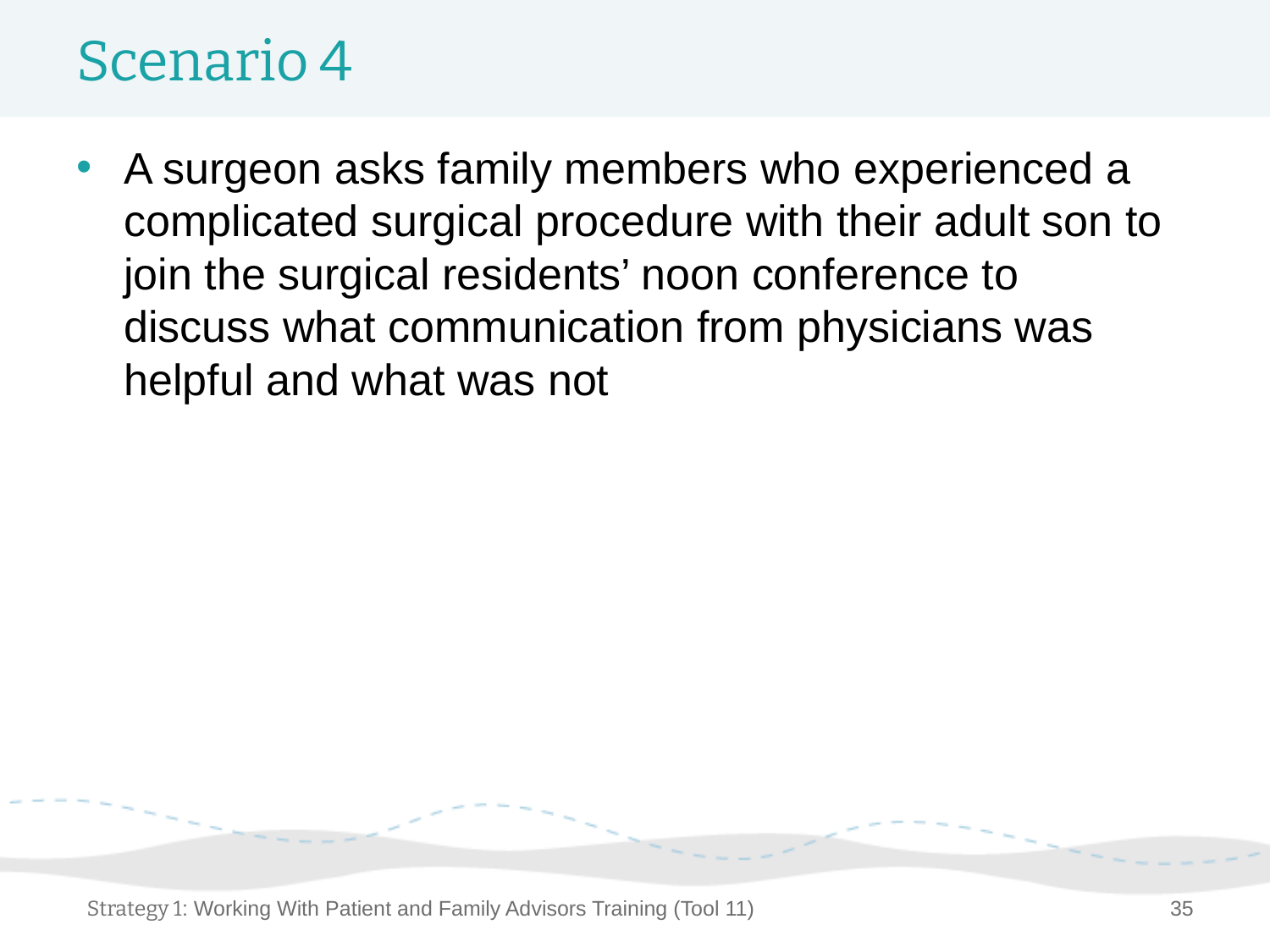

# Scenario 4
A surgeon asks family members who experienced a complicated surgical procedure with their adult son to join the surgical residents’ noon conference to discuss what communication from physicians was helpful and what was not
Strategy 1: Working With Patient and Family Advisors Training (Tool 11)
35